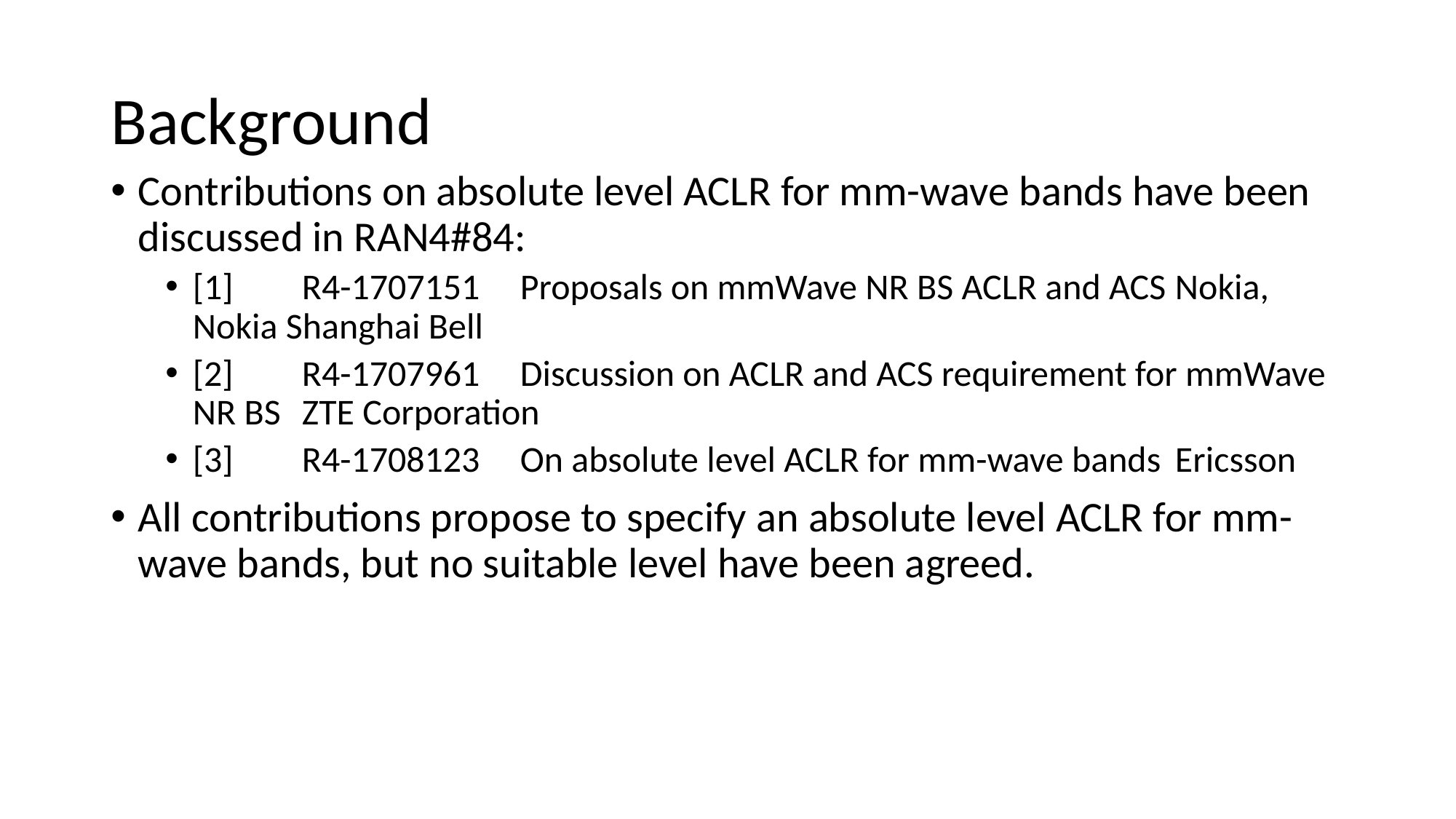

# Background
Contributions on absolute level ACLR for mm-wave bands have been discussed in RAN4#84:
[1]	R4-1707151	Proposals on mmWave NR BS ACLR and ACS	Nokia, Nokia Shanghai Bell
[2]	R4-1707961	Discussion on ACLR and ACS requirement for mmWave NR BS	ZTE Corporation
[3]	R4-1708123	On absolute level ACLR for mm-wave bands	Ericsson
All contributions propose to specify an absolute level ACLR for mm-wave bands, but no suitable level have been agreed.